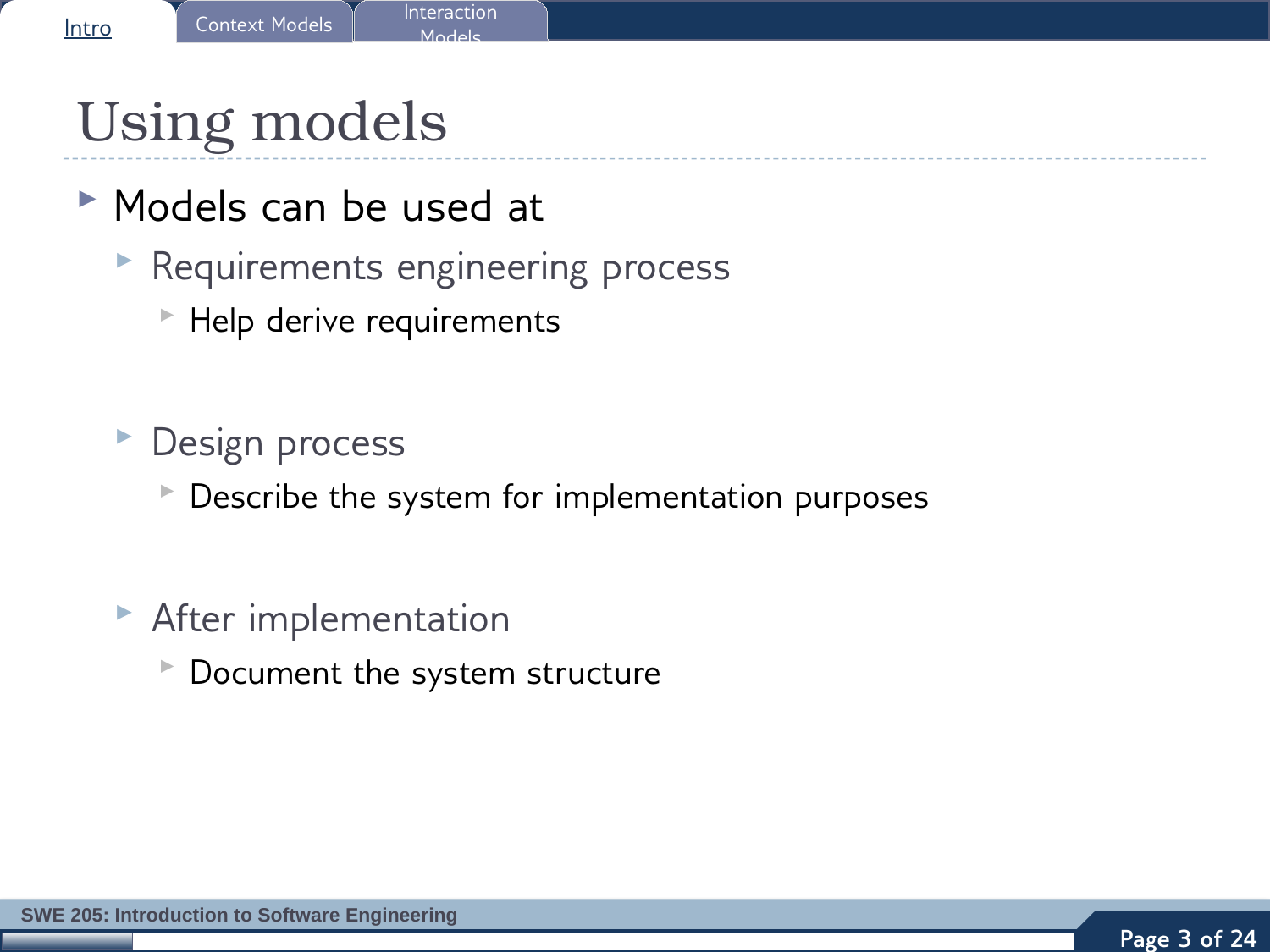

Intro
Context Models
Interaction Models
# Using models
Models can be used at
Requirements engineering process
Help derive requirements

Design process
Describe the system for implementation purposes

After implementation
Document the system structure
3
Page 3 of 24